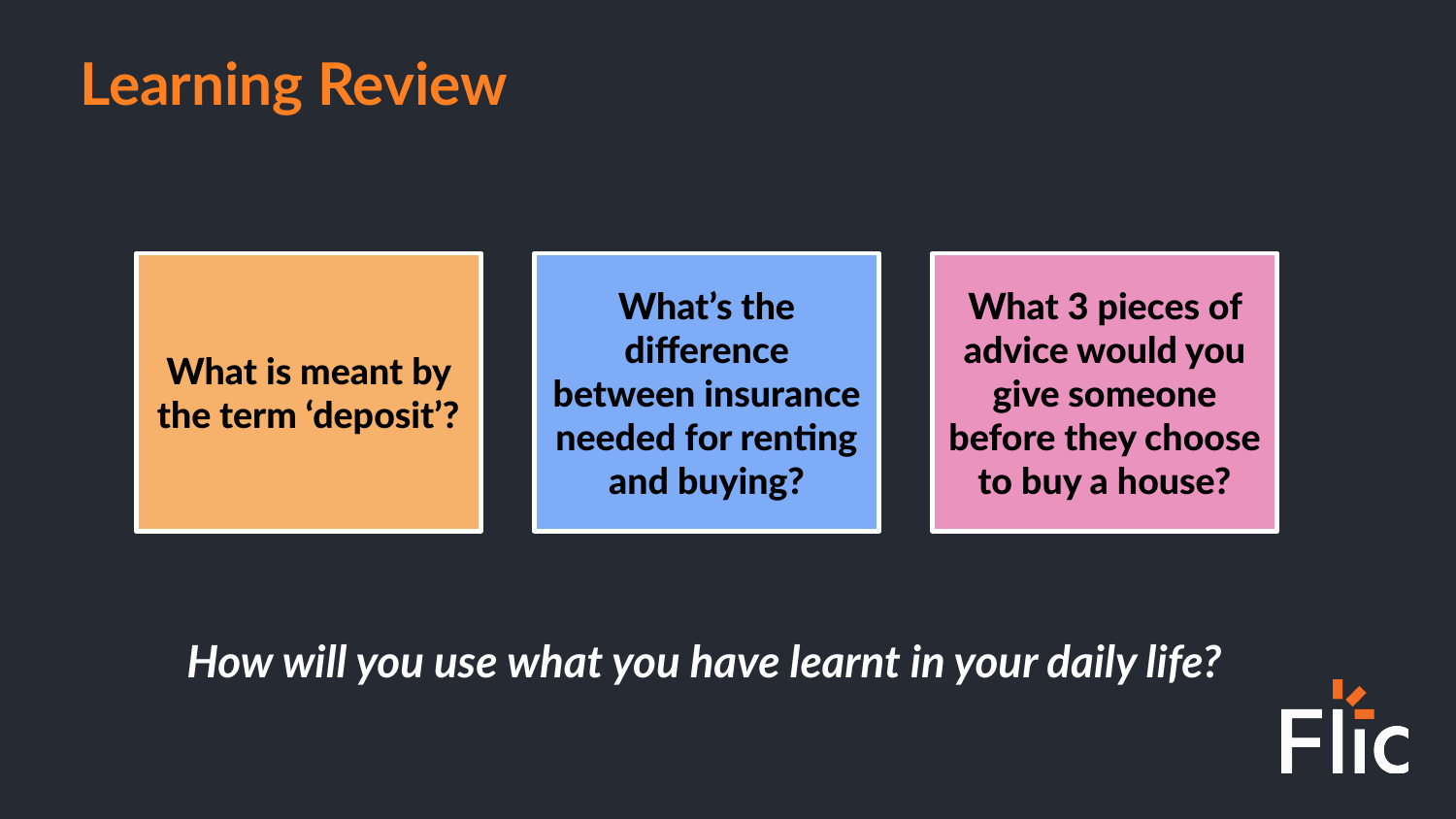

Learning Review
What is meant by the term ‘deposit’?
What’s the difference between insurance needed for renting and buying?
What 3 pieces of advice would you give someone before they choose to buy a house?
How will you use what you have learnt in your daily life?